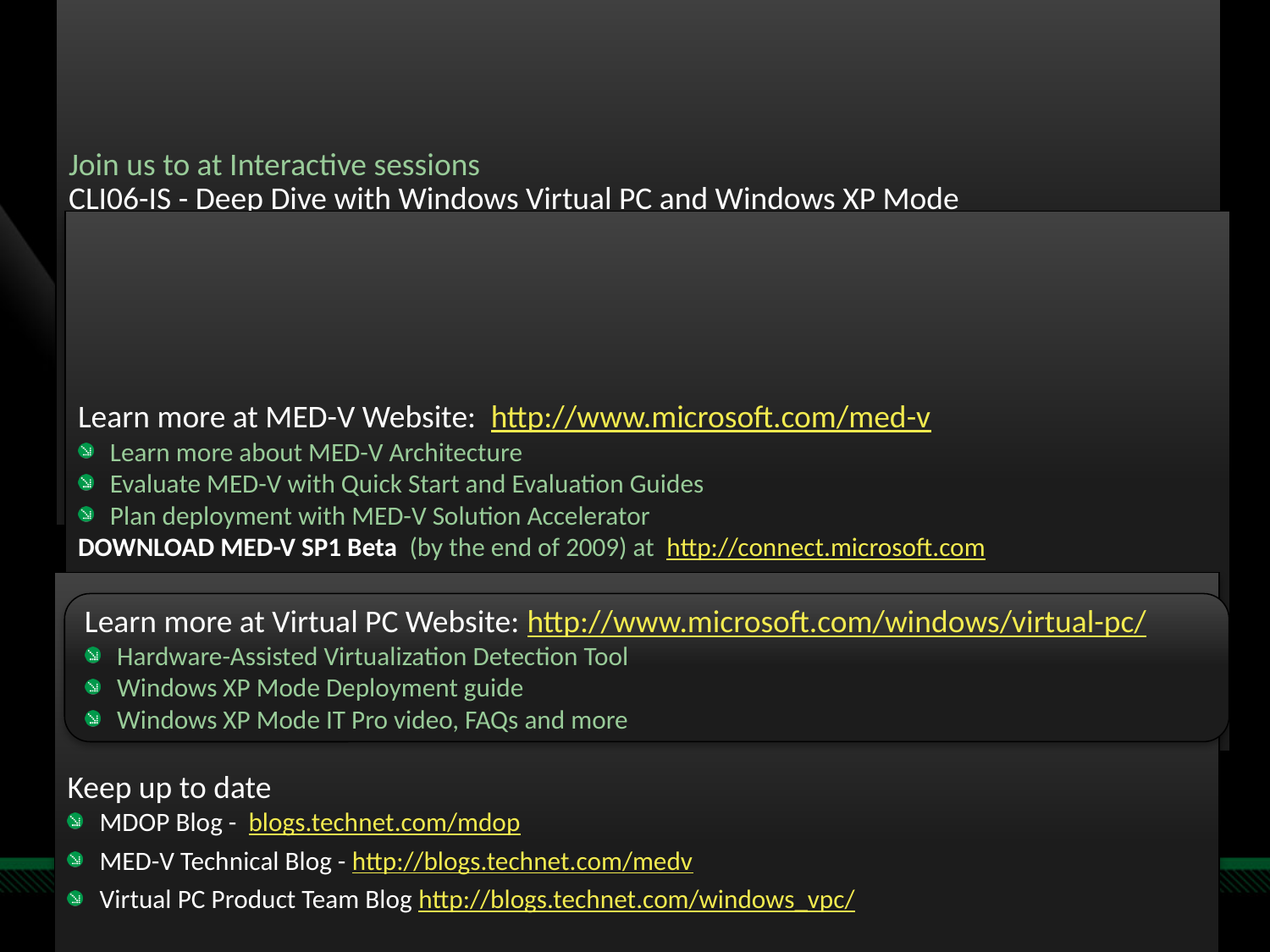

# Next Steps
Join us to at Interactive sessions
CLI06-IS - Deep Dive with Windows Virtual PC and Windows XP Mode
Thursday, 11/12 10:45-12:00 Interactive Theatre 3 - Blue
Friday, 11/13 10:45-12:00 Interactive Theatre 3 - Blue
CLI13-IS – A Deep Dive into MED-V and a preview into v2
Thursday, Nov 12, 10:45, Interactive Theater 4 – Green
Learn more at MED-V Website:  http://www.microsoft.com/med-v
Learn more about MED-V Architecture
Evaluate MED-V with Quick Start and Evaluation Guides
Plan deployment with MED-V Solution Accelerator
DOWNLOAD MED-V SP1 Beta  (by the end of 2009) at  http://connect.microsoft.com
Learn more at Virtual PC Website: http://www.microsoft.com/windows/virtual-pc/
Hardware-Assisted Virtualization Detection Tool
Windows XP Mode Deployment guide
Windows XP Mode IT Pro video, FAQs and more
Keep up to date
MDOP Blog -  blogs.technet.com/mdop
MED-V Technical Blog - http://blogs.technet.com/medv
Virtual PC Product Team Blog http://blogs.technet.com/windows_vpc/